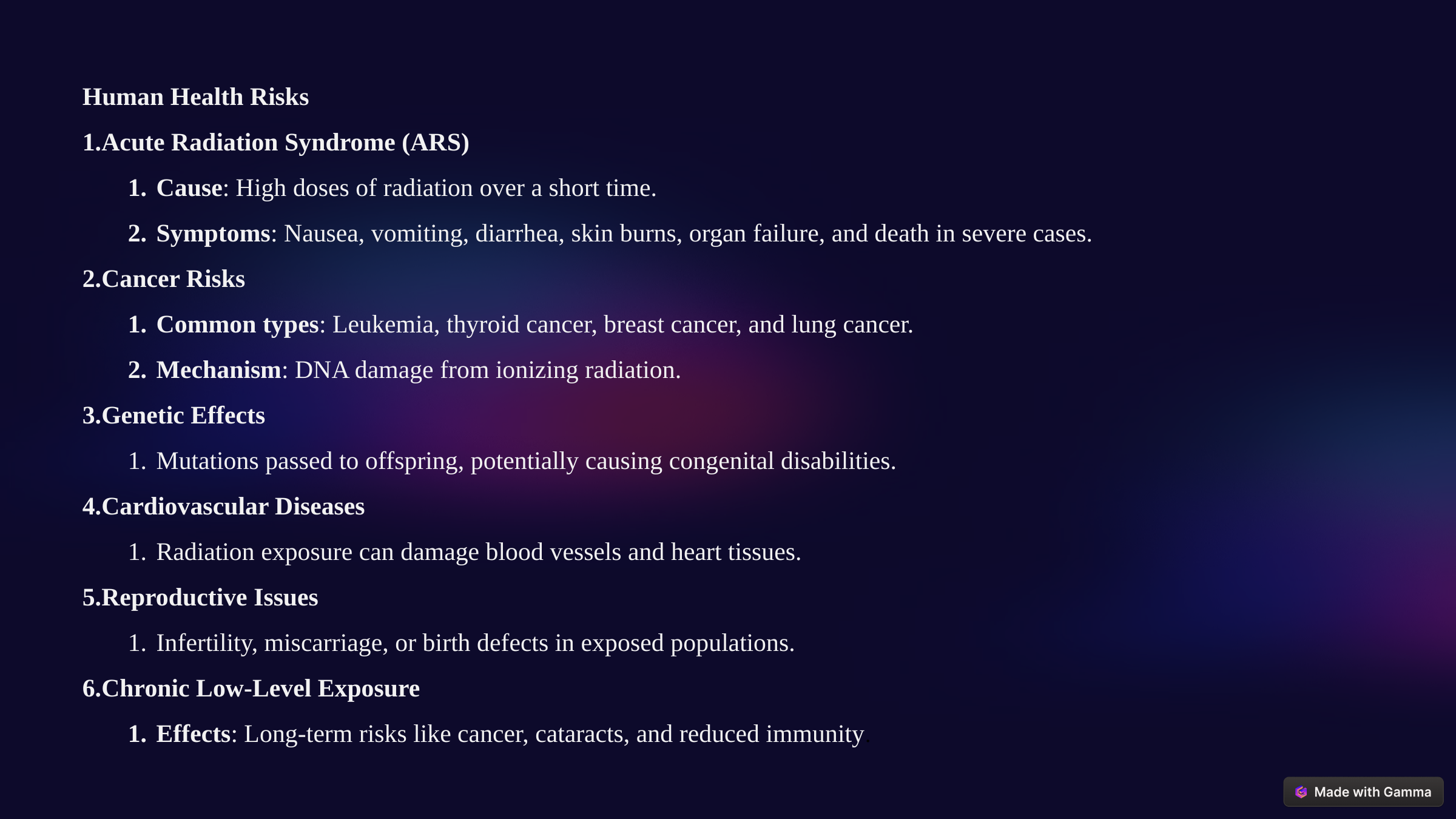

Human Health Risks
Acute Radiation Syndrome (ARS)
Cause: High doses of radiation over a short time.
Symptoms: Nausea, vomiting, diarrhea, skin burns, organ failure, and death in severe cases.
Cancer Risks
Common types: Leukemia, thyroid cancer, breast cancer, and lung cancer.
Mechanism: DNA damage from ionizing radiation.
Genetic Effects
Mutations passed to offspring, potentially causing congenital disabilities.
Cardiovascular Diseases
Radiation exposure can damage blood vessels and heart tissues.
Reproductive Issues
Infertility, miscarriage, or birth defects in exposed populations.
Chronic Low-Level Exposure
Effects: Long-term risks like cancer, cataracts, and reduced immunity.